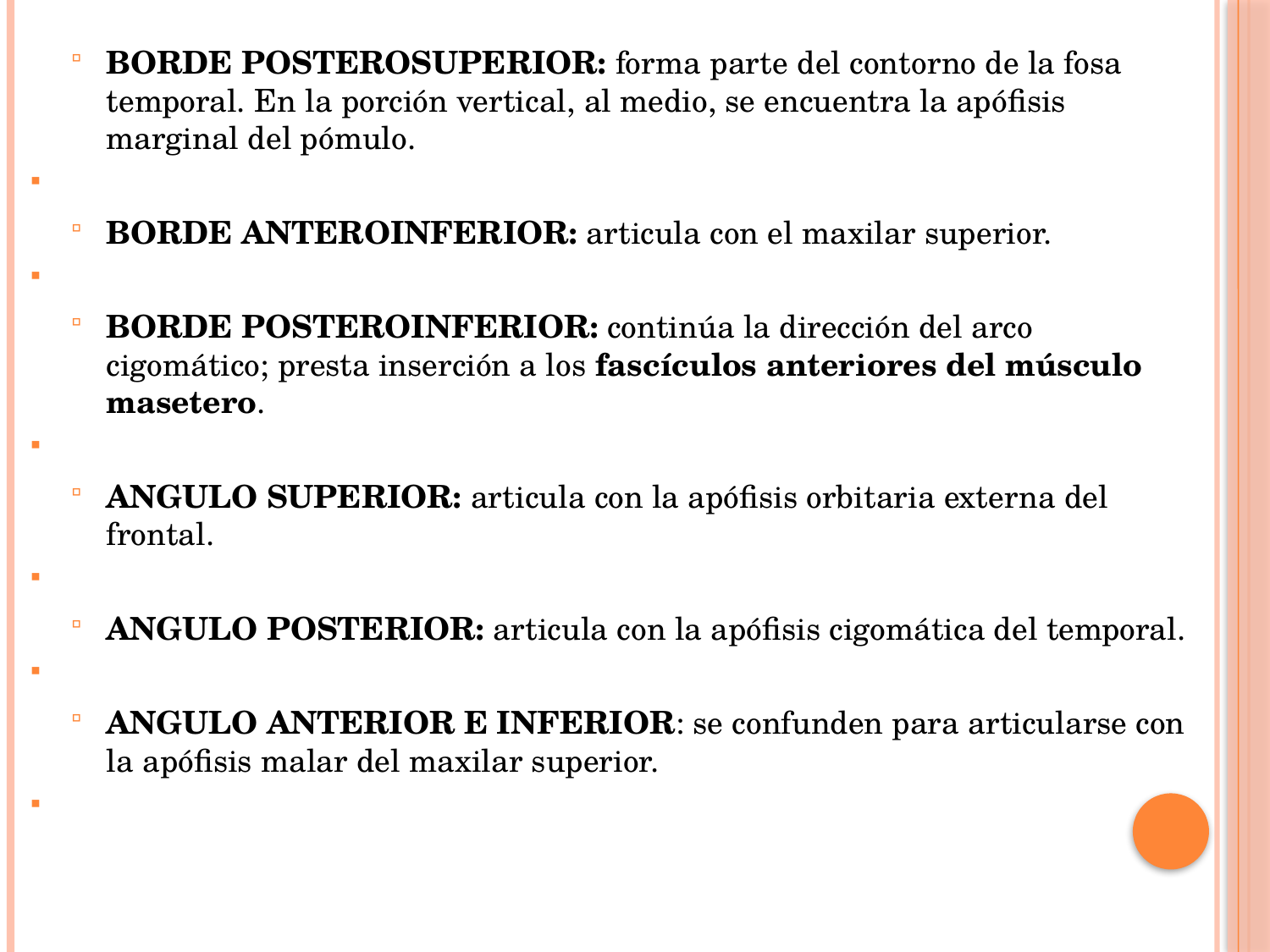

BORDE POSTEROSUPERIOR: forma parte del contorno de la fosa temporal. En la porción vertical, al medio, se encuentra la apófisis marginal del pómulo.

BORDE ANTEROINFERIOR: articula con el maxilar superior.

BORDE POSTEROINFERIOR: continúa la dirección del arco cigomático; presta inserción a los fascículos anteriores del músculo masetero.

ANGULO SUPERIOR: articula con la apófisis orbitaria externa del frontal.

ANGULO POSTERIOR: articula con la apófisis cigomática del temporal.

ANGULO ANTERIOR E INFERIOR: se confunden para articularse con la apófisis malar del maxilar superior.